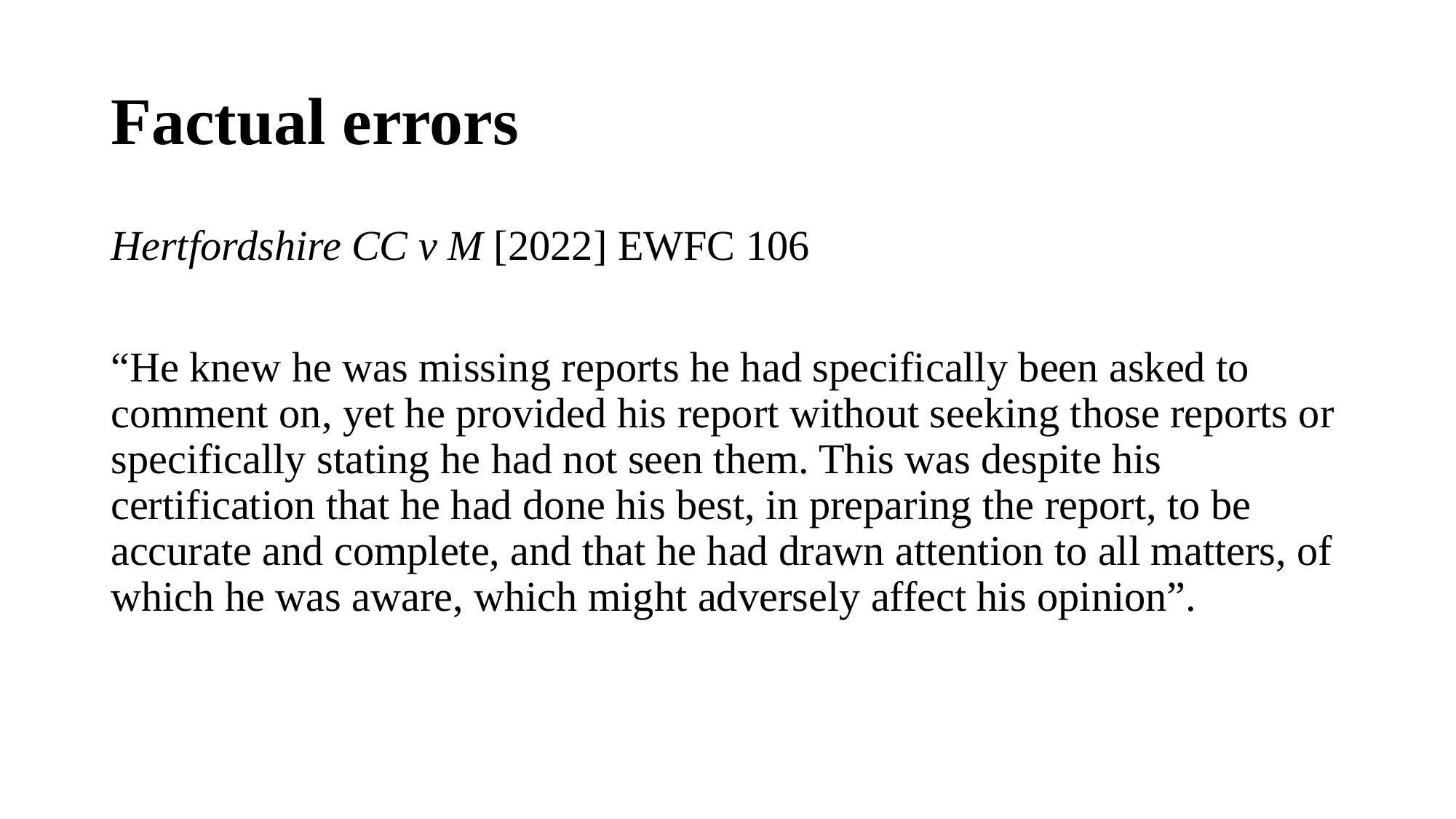

# Factual errors
Hertfordshire CC v M [2022] EWFC 106

“He knew he was missing reports he had specifically been asked to comment on, yet he provided his report without seeking those reports or specifically stating he had not seen them. This was despite his certification that he had done his best, in preparing the report, to be accurate and complete, and that he had drawn attention to all matters, of which he was aware, which might adversely affect his opinion”.